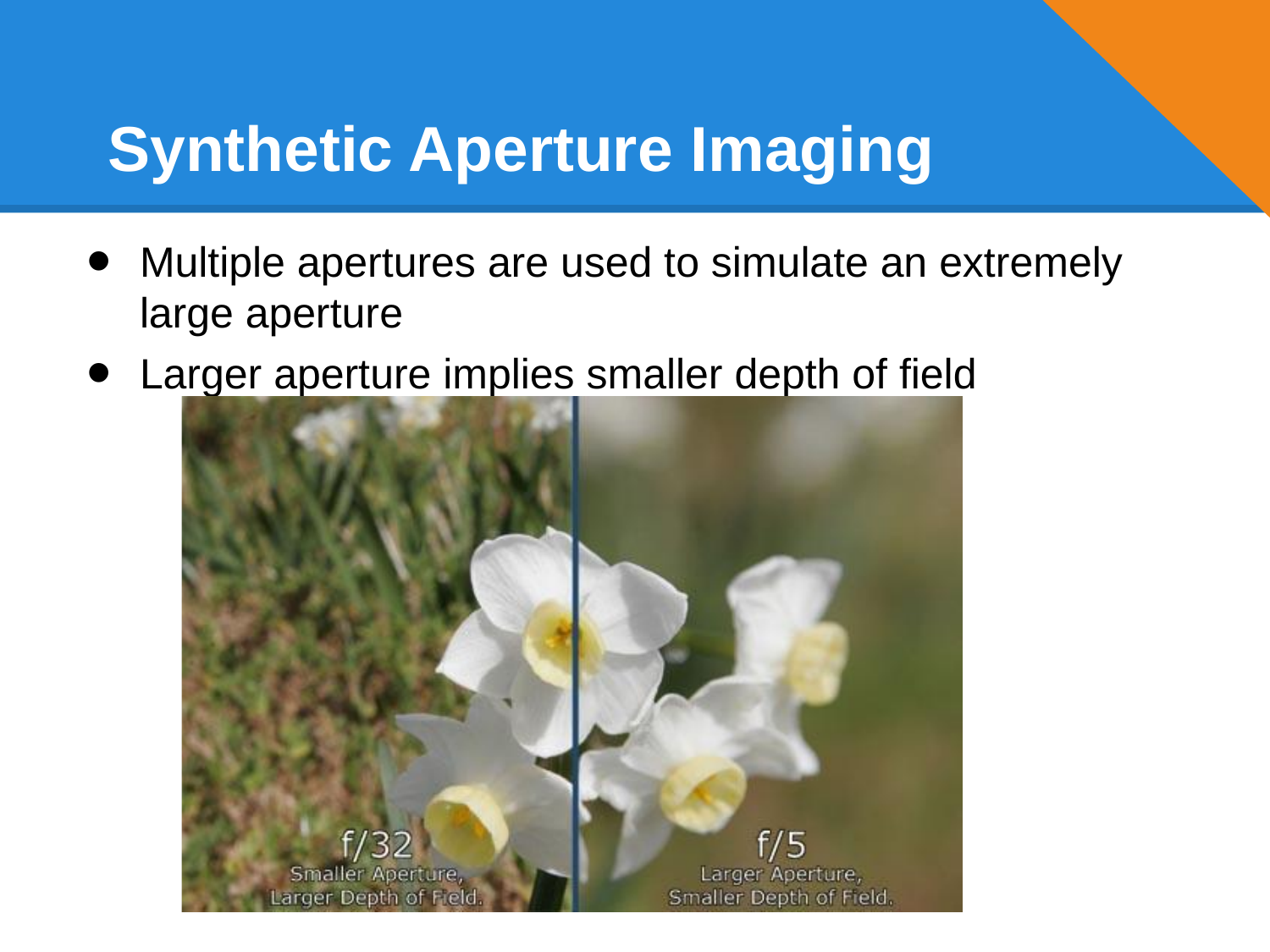

# Synthetic Aperture Imaging
Multiple apertures are used to simulate an extremely large aperture
Larger aperture implies smaller depth of field